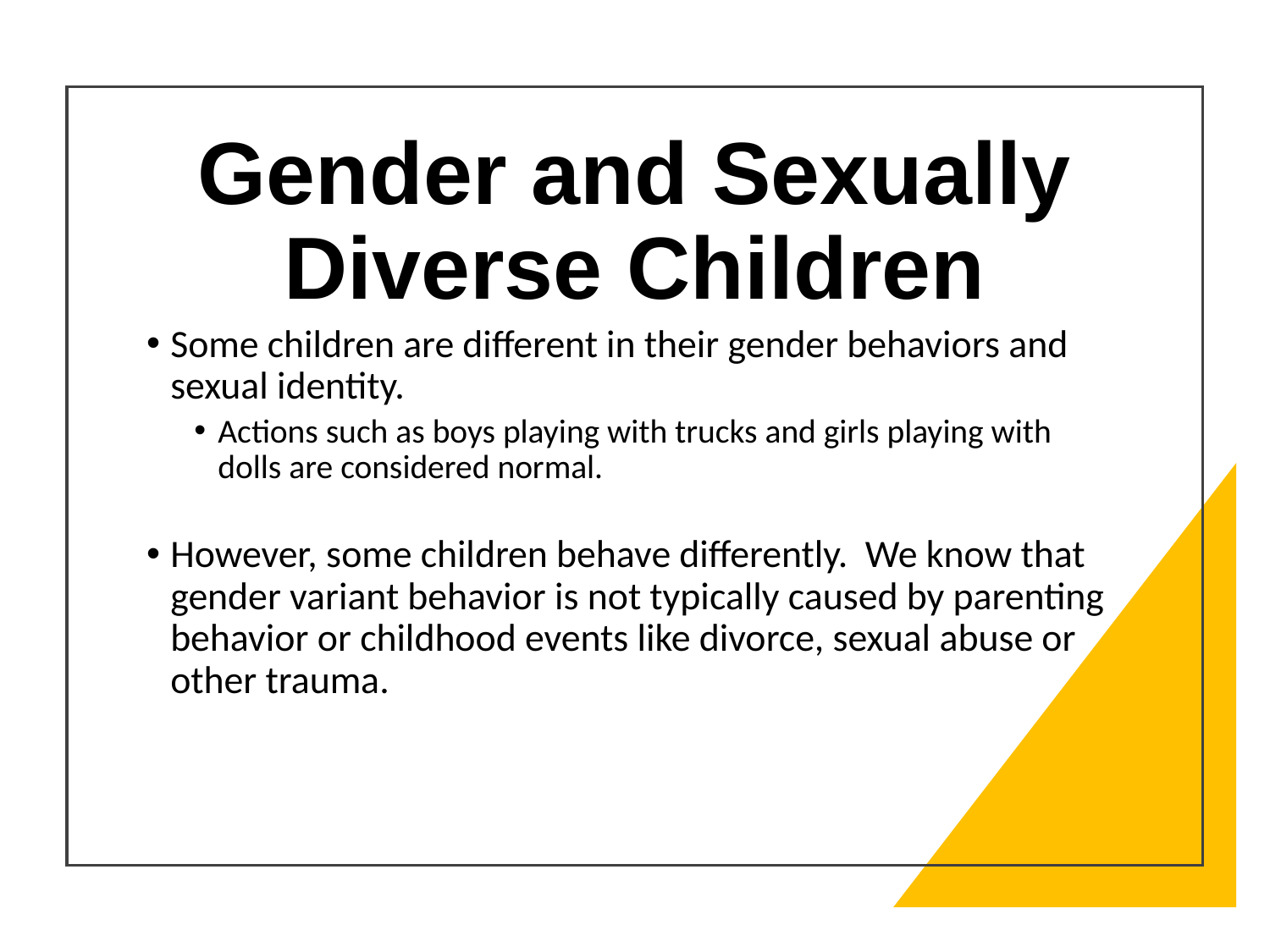

# Gender and Sexually Diverse Children
Some children are different in their gender behaviors and sexual identity.
Actions such as boys playing with trucks and girls playing with dolls are considered normal.

However, some children behave differently.  We know that gender variant behavior is not typically caused by parenting behavior or childhood events like divorce, sexual abuse or other trauma.